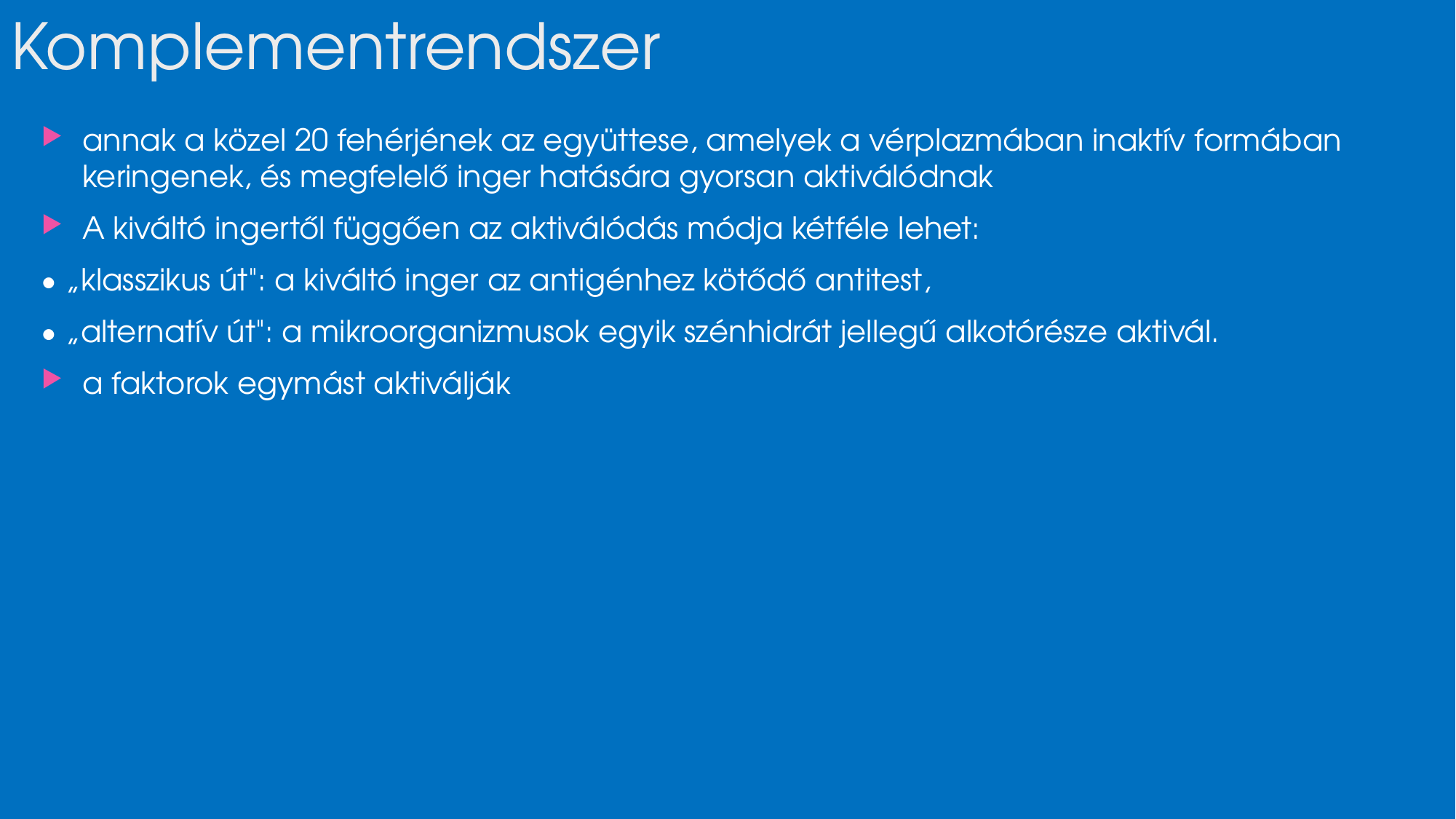

# Komplementrendszer
annak a közel 20 fehérjének az együttese, amelyek a vérplazmában inaktív formában keringenek, és megfelelő inger hatására gyorsan aktiválódnak
A kiváltó ingertől függően az aktiválódás módja kétféle lehet:
• „klasszikus út": a kiváltó inger az antigénhez kötődő antitest,
• „alternatív út": a mikroorganizmusok egyik szénhidrát jellegű alkotórésze aktivál.
a faktorok egymást aktiválják